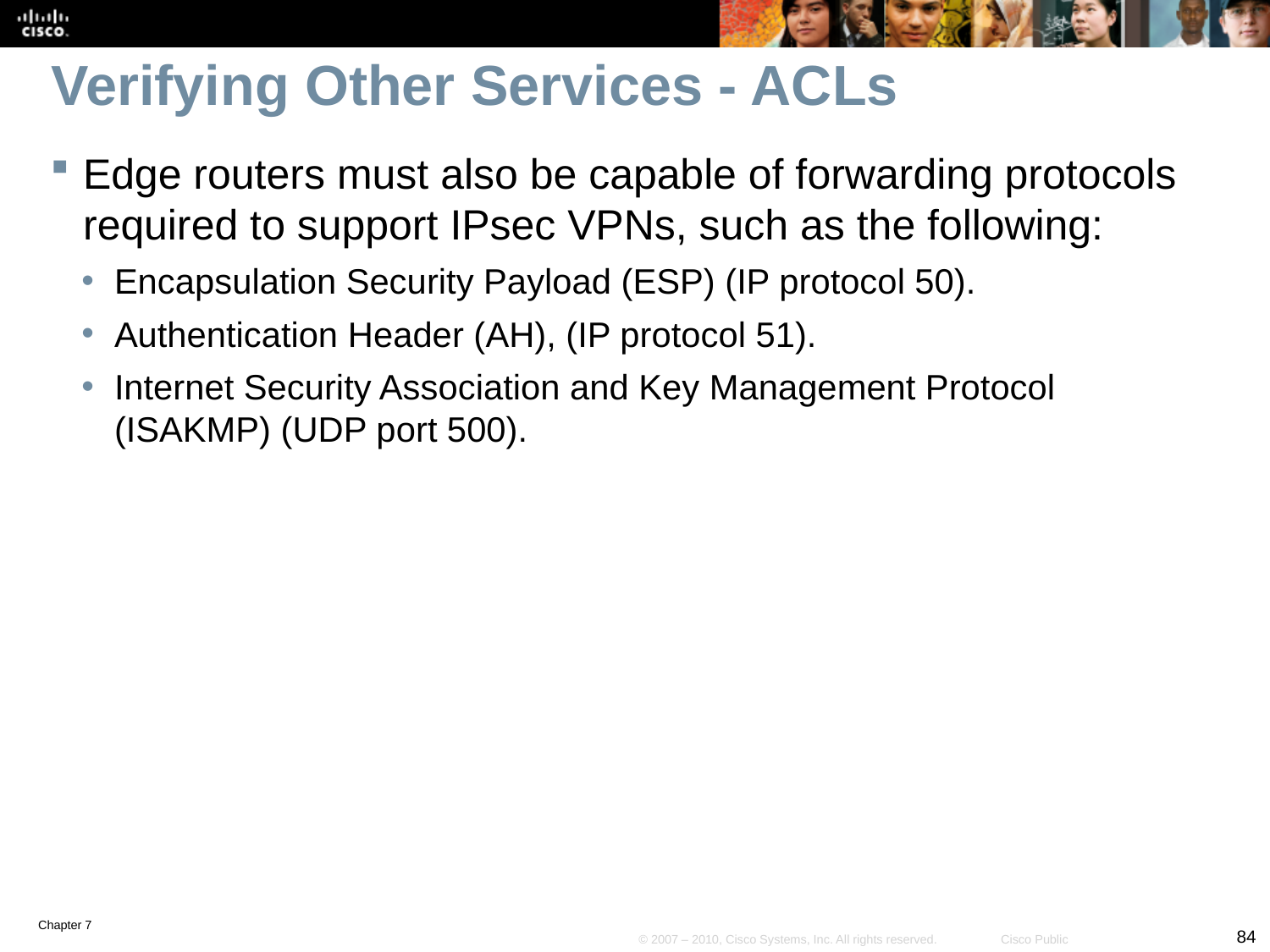

# Verifying Other Services - ACLs
Edge routers must also be capable of forwarding protocols required to support IPsec VPNs, such as the following:
Encapsulation Security Payload (ESP) (IP protocol 50).
Authentication Header (AH), (IP protocol 51).
Internet Security Association and Key Management Protocol (ISAKMP) (UDP port 500).